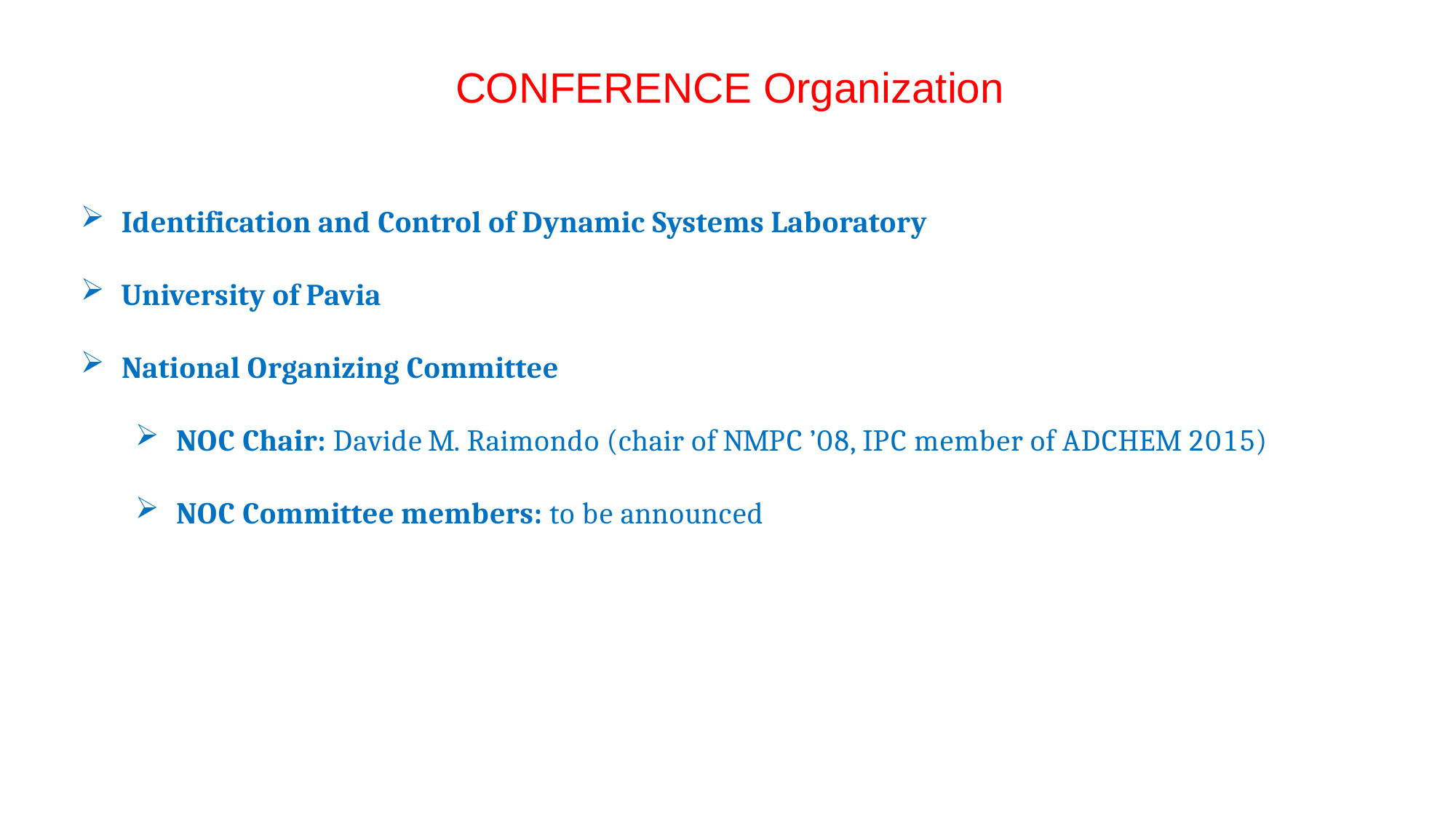

CONFERENCE Organization
Identification and Control of Dynamic Systems Laboratory

University of Pavia

National Organizing Committee

NOC Chair: Davide M. Raimondo (chair of NMPC ’08, IPC member of ADCHEM 2015)

NOC Committee members: to be announced